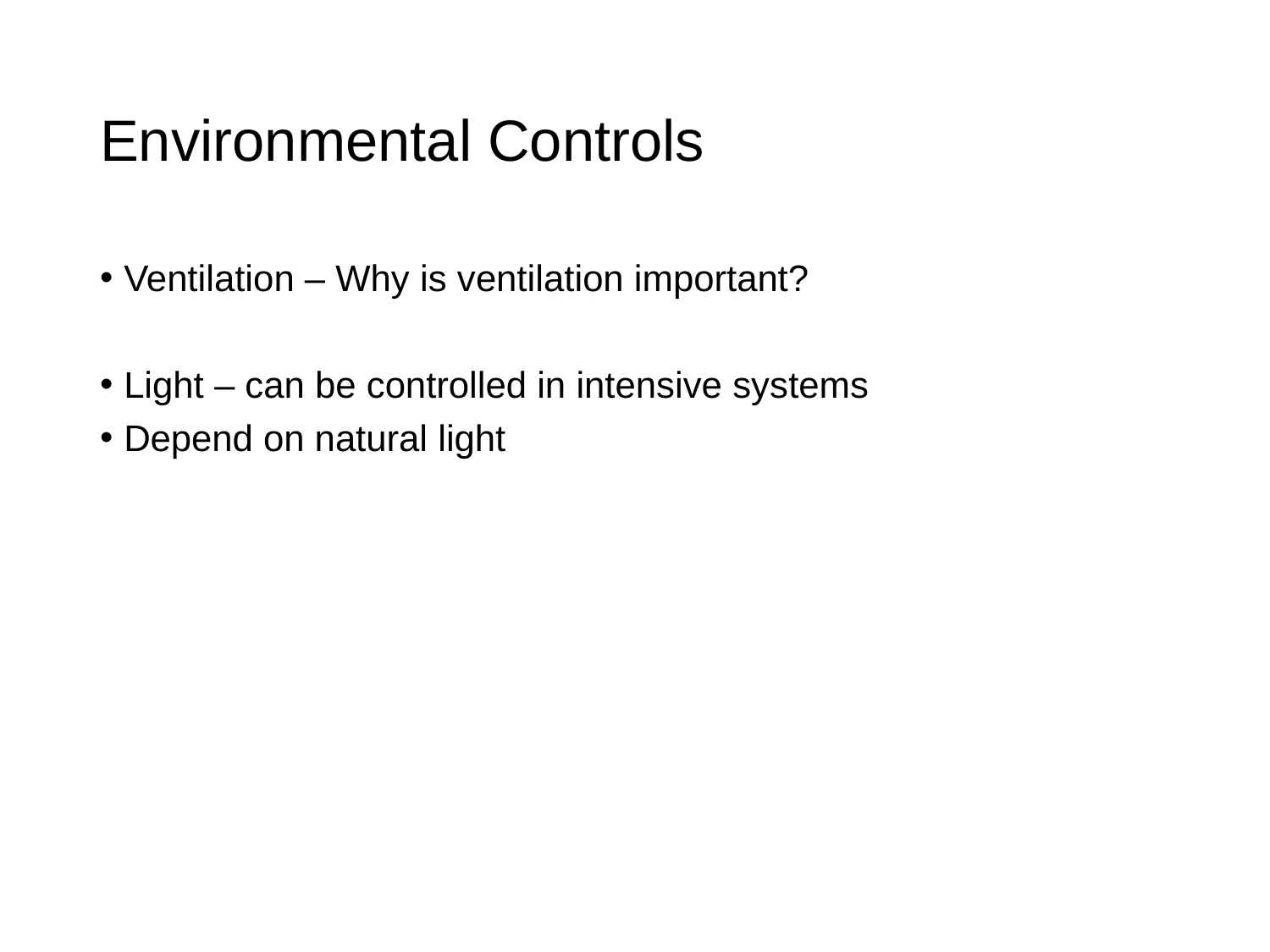

# Environmental Controls
Ventilation – Why is ventilation important?

Light – can be controlled in intensive systems
Depend on natural light